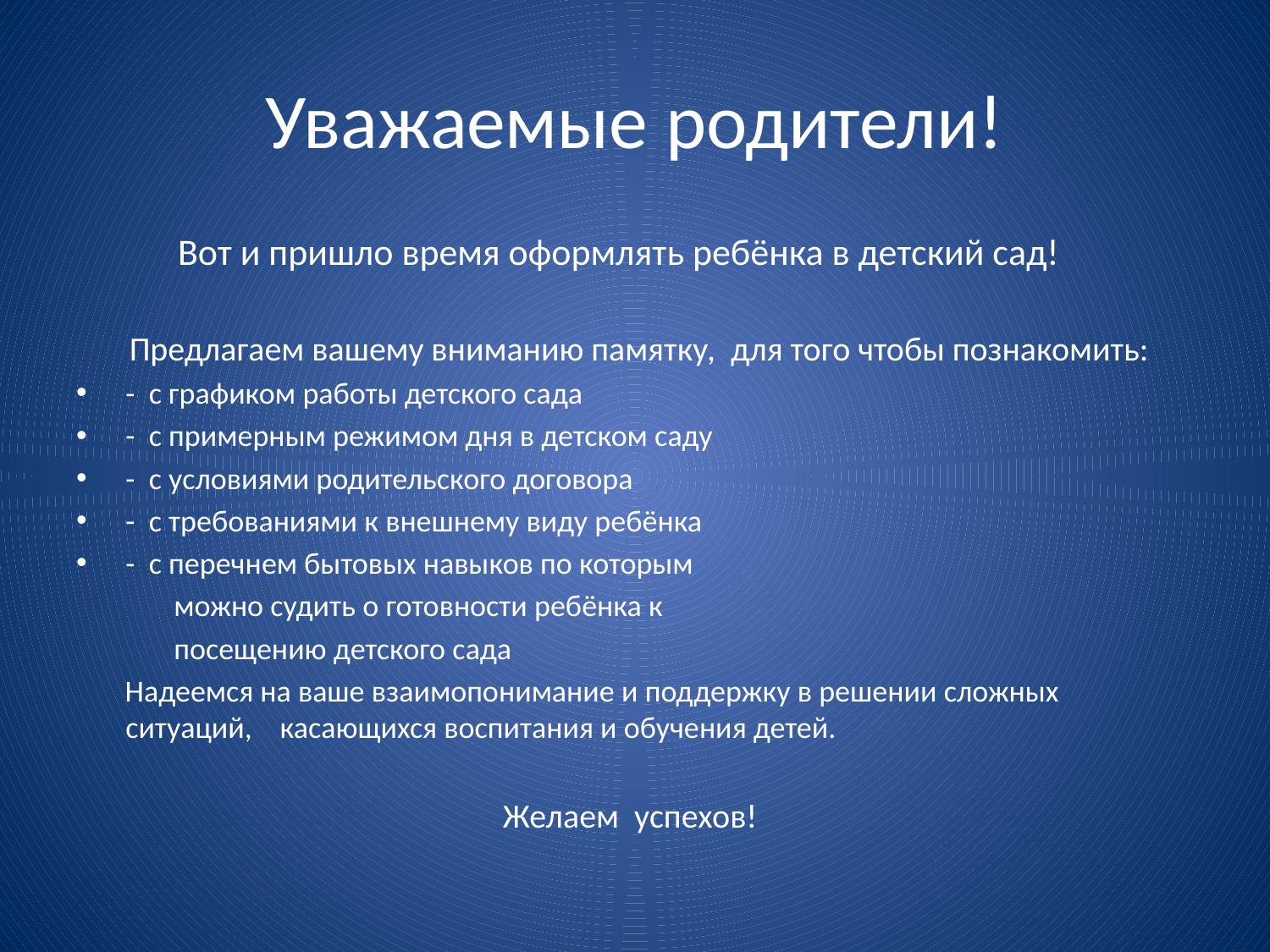

# Уважаемые родители!
            Вот и пришло время оформлять ребёнка в детский сад!

       Предлагаем вашему вниманию памятку,  для того чтобы познакомить:
-  с графиком работы детского сада
-  с примерным режимом дня в детском саду
-  с условиями родительского договора
-  с требованиями к внешнему виду ребёнка
-  с перечнем бытовых навыков по которым
              можно судить о готовности ребёнка к
              посещению детского сада
       Надеемся на ваше взаимопонимание и поддержку в решении сложных ситуаций,    касающихся воспитания и обучения детей.

                                                        Желаем  успехов!